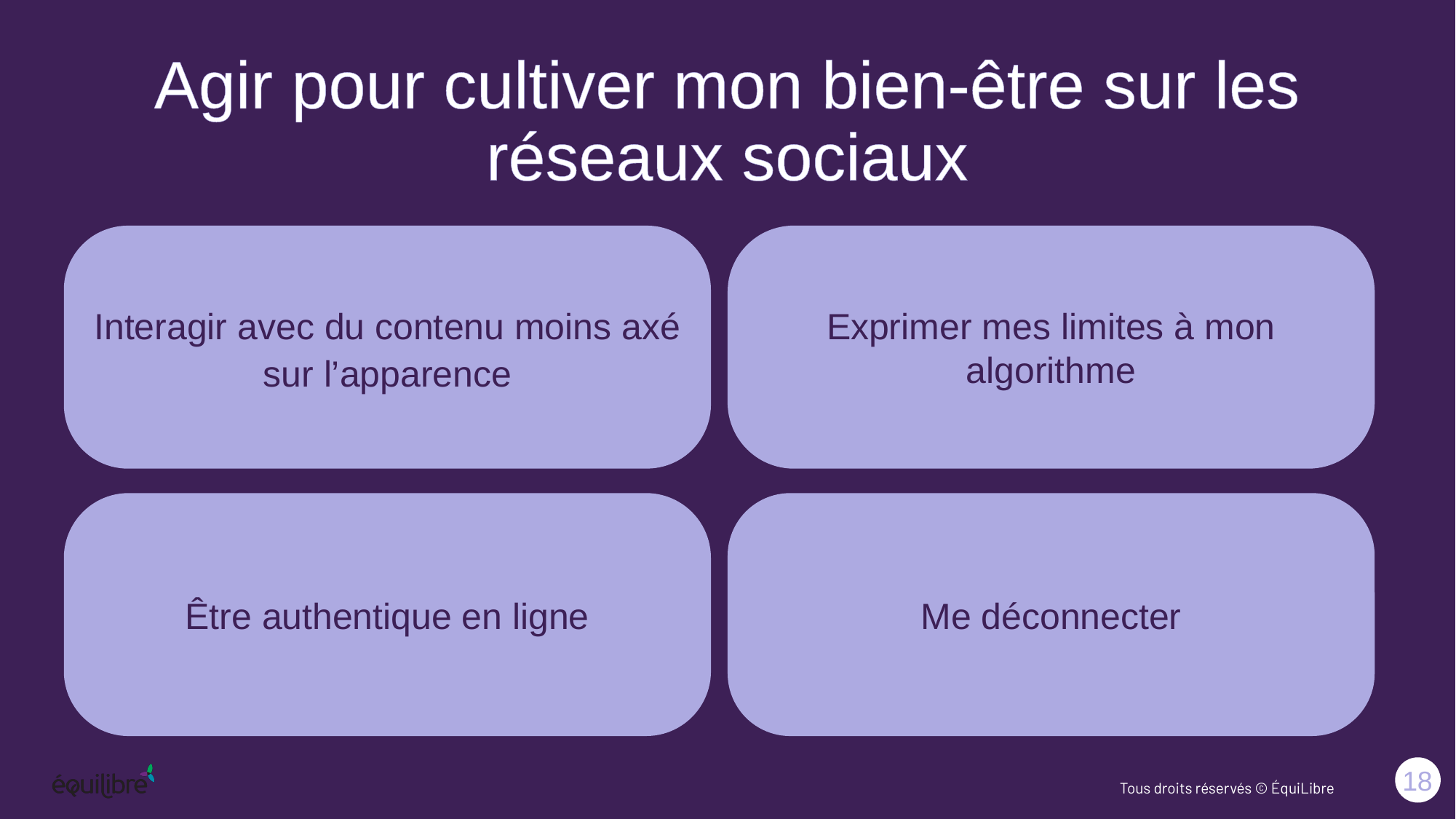

# Agir pour cultiver mon bien-être sur les réseaux sociaux
Interagir avec du contenu moins axé sur l’apparence
Exprimer mes limites à mon algorithme
Être authentique en ligne
Me déconnecter

18